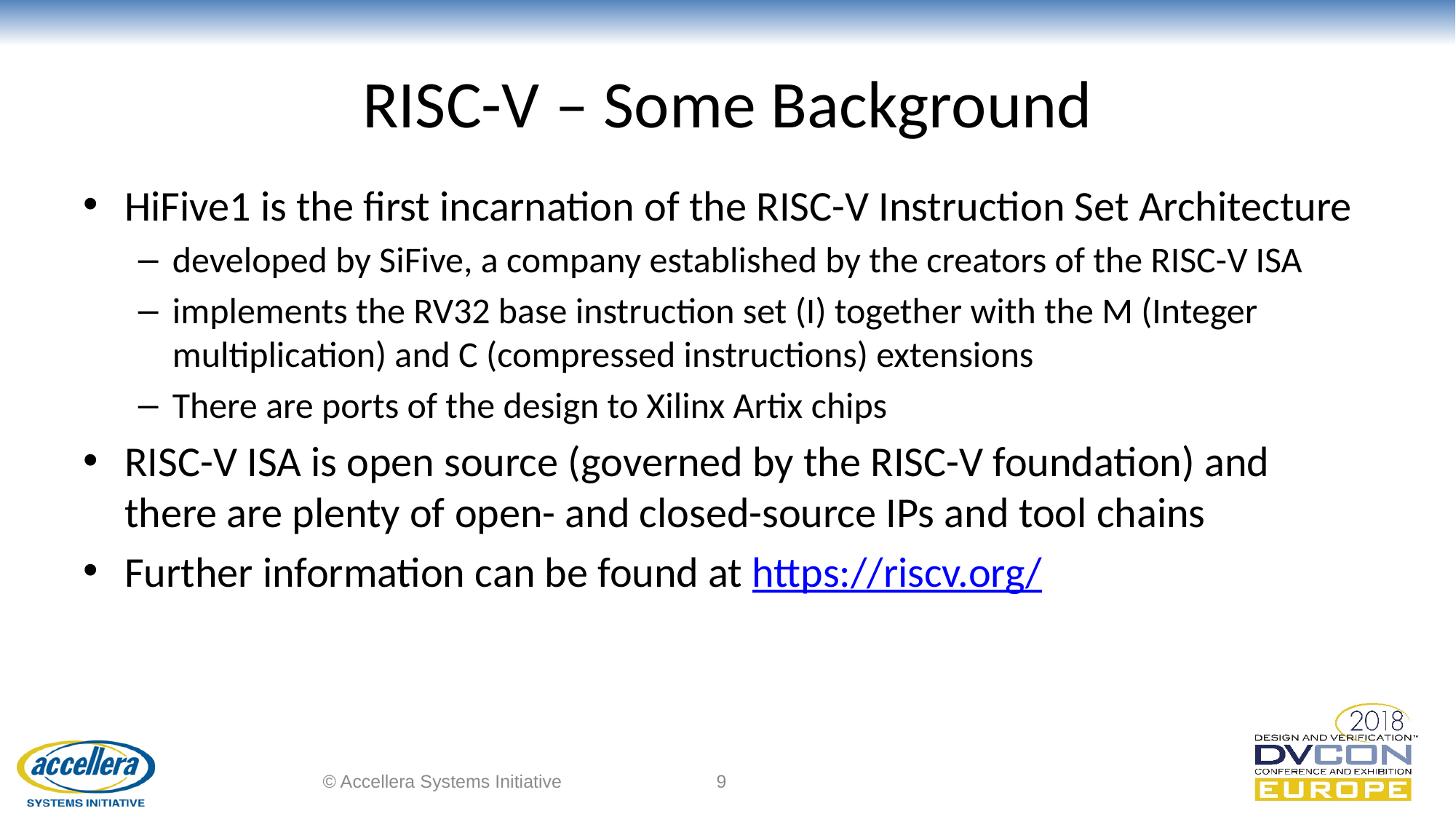

# RISC-V – Some Background
HiFive1 is the first incarnation of the RISC-V Instruction Set Architecture
developed by SiFive, a company established by the creators of the RISC-V ISA
implements the RV32 base instruction set (I) together with the M (Integer multiplication) and C (compressed instructions) extensions
There are ports of the design to Xilinx Artix chips
RISC-V ISA is open source (governed by the RISC-V foundation) and there are plenty of open- and closed-source IPs and tool chains
Further information can be found at https://riscv.org/
© Accellera Systems Initiative
9